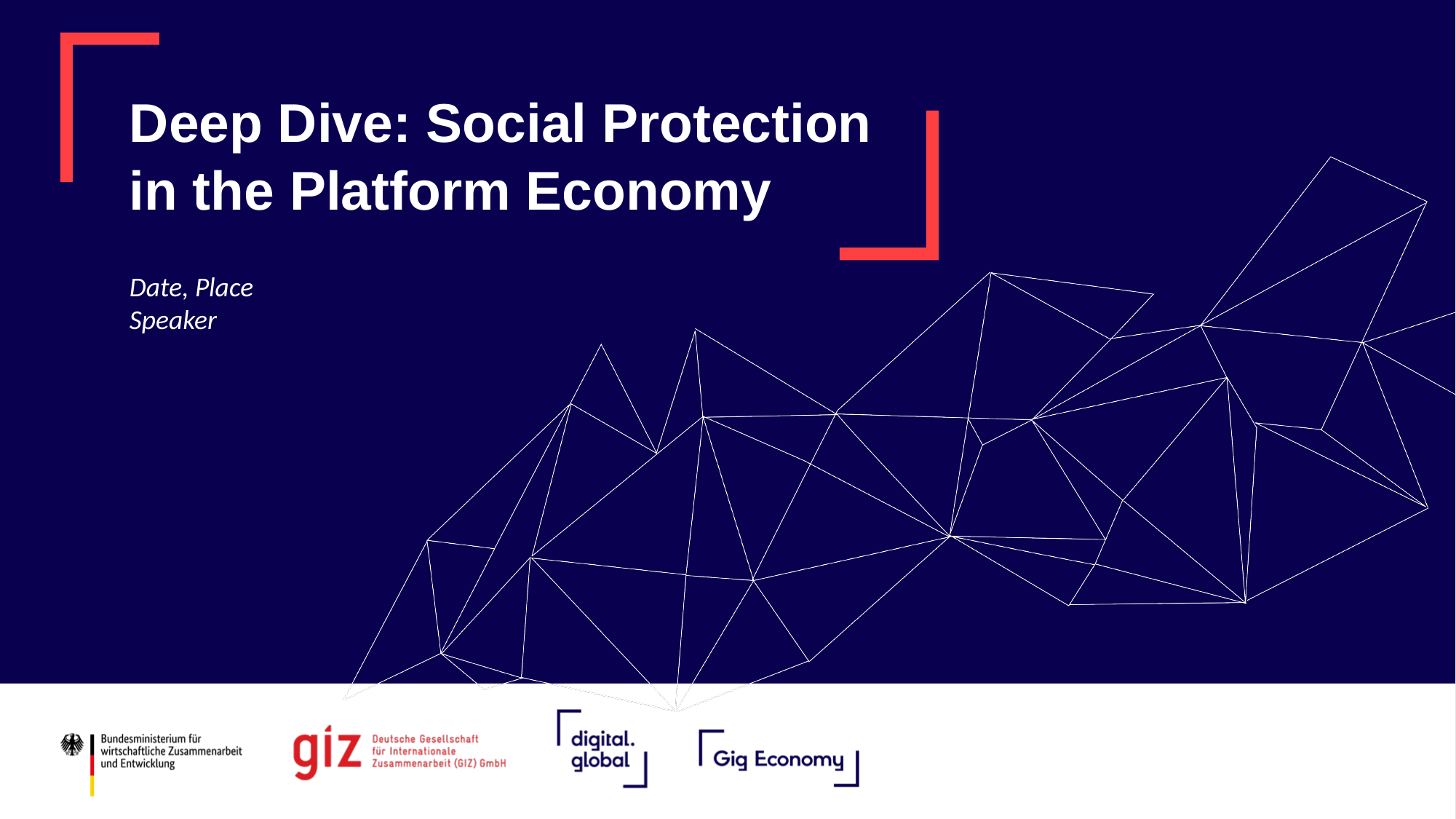

# Deep Dive: Social Protection in the Platform Economy

Date, Place
Speaker